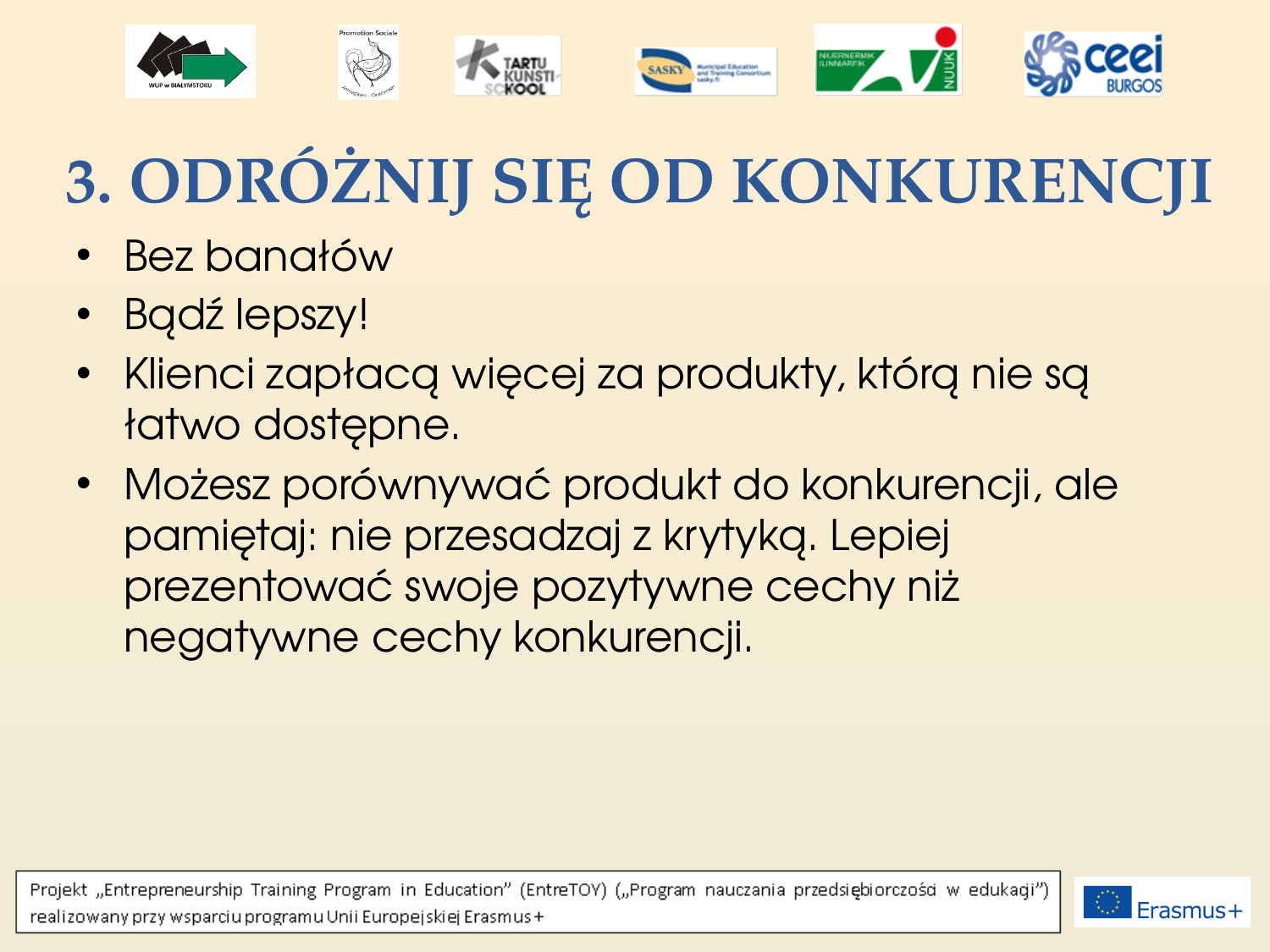

# 3. ODRÓŻNIJ SIĘ OD KONKURENCJI
Bez banałów
Bądź lepszy!
Klienci zapłacą więcej za produkty, którą nie są łatwo dostępne.
Możesz porównywać produkt do konkurencji, ale pamiętaj: nie przesadzaj z krytyką. Lepiej prezentować swoje pozytywne cechy niż negatywne cechy konkurencji.